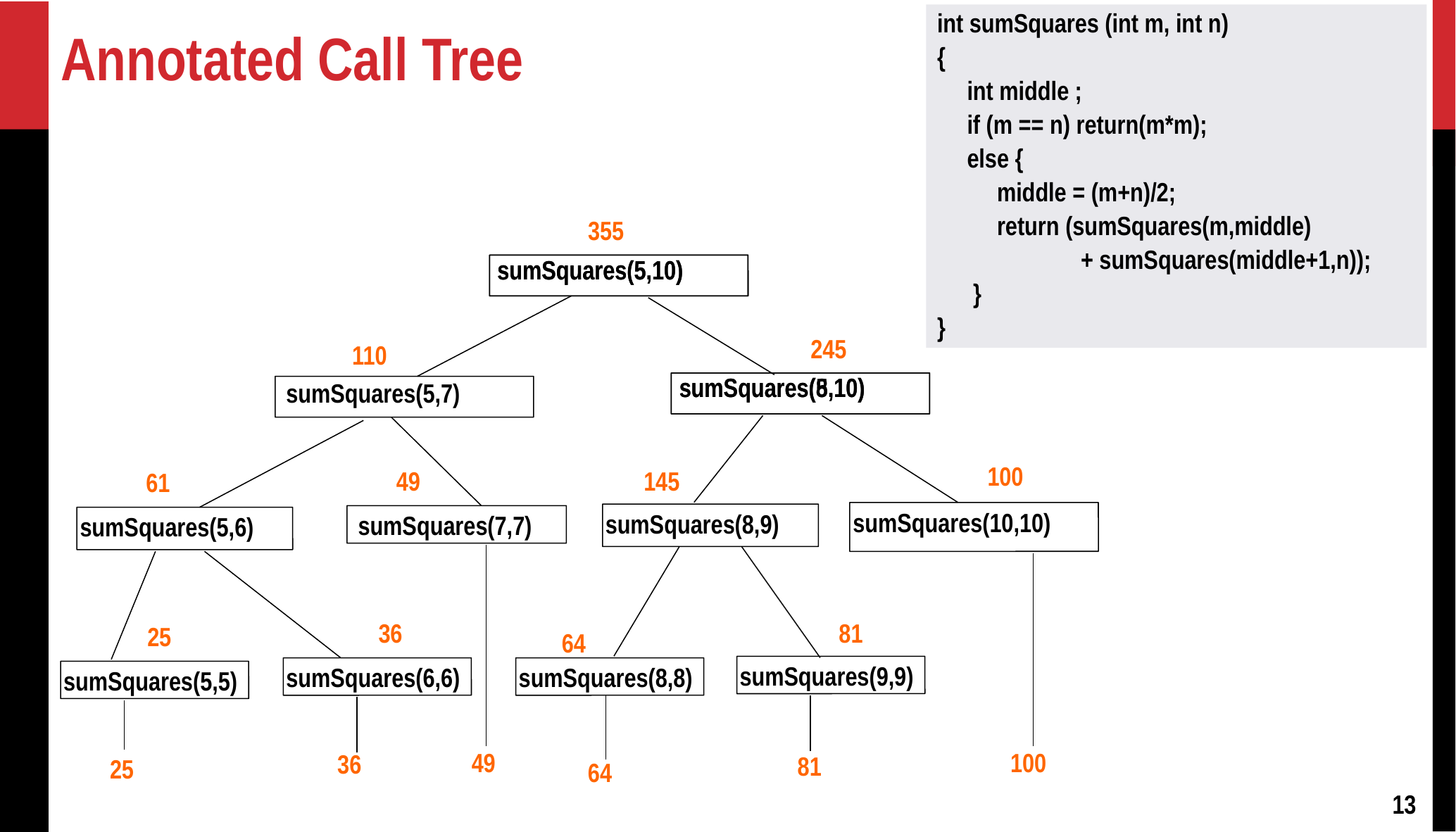

int sumSquares (int m, int n)
{
     int middle ;
     if (m == n) return(m*m);
     else {
          middle = (m+n)/2;
          return (sumSquares(m,middle)
                        + sumSquares(middle+1,n));
      }
}
# Annotated Call Tree
355
sumSquares(5,10)
sumSquares(5,10)

245
110
sumSquares(5,10)
sumSquares(8,10)

sumSquares(5,7)
100
49
145
61

sumSquares(10,10)

sumSquares(8,9)
sumSquares(7,7)
sumSquares(5,6)
36
81
25
64

sumSquares(9,9)

sumSquares(6,6)
sumSquares(8,8)
sumSquares(5,5)
49
100
36
81
25
64
13